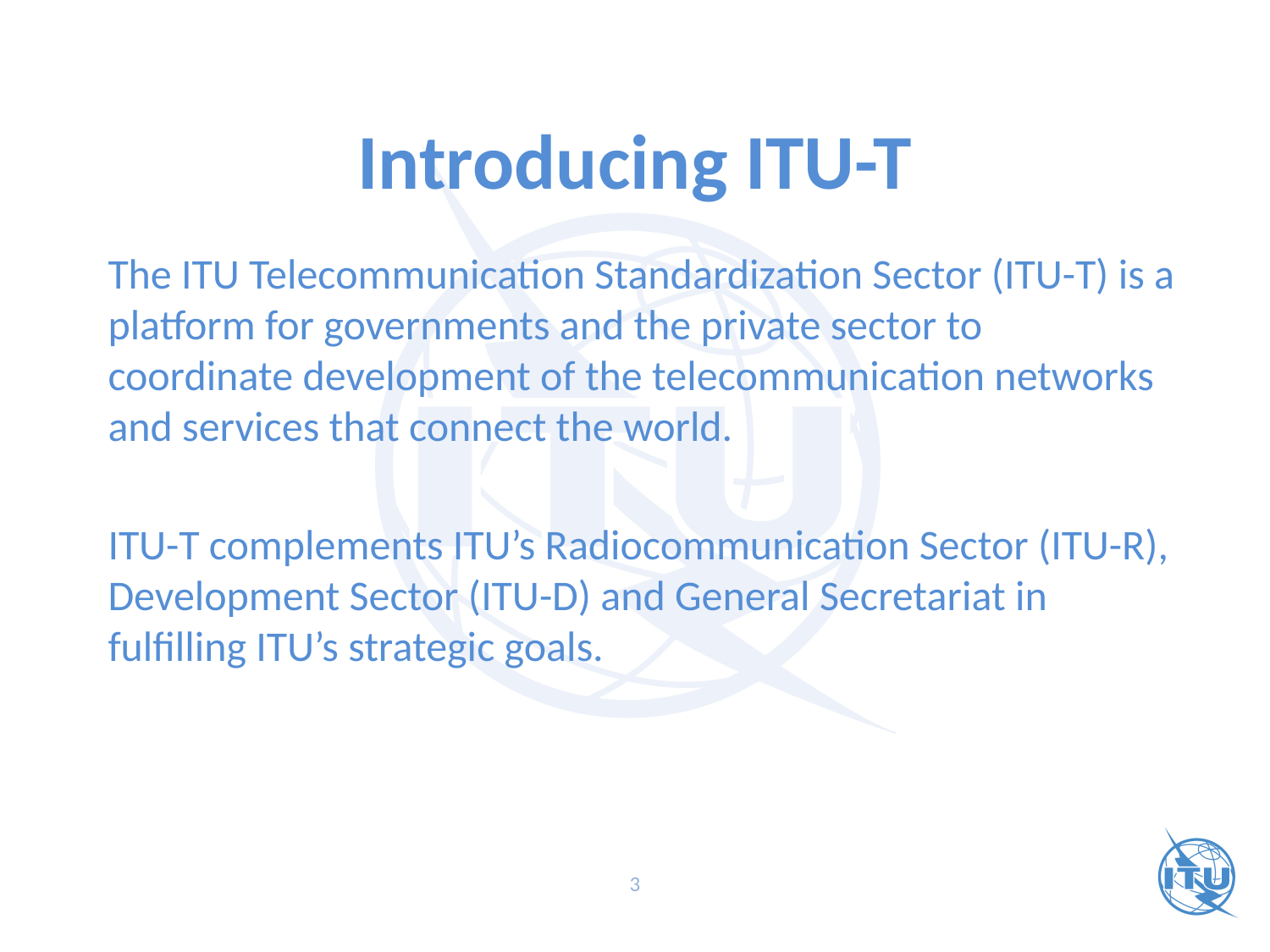

# Introducing ITU-T
The ITU Telecommunication Standardization Sector (ITU-T) is a platform for governments and the private sector to coordinate development of the telecommunication networks and services that connect the world.

ITU-T complements ITU’s Radiocommunication Sector (ITU-R), Development Sector (ITU-D) and General Secretariat in fulfilling ITU’s strategic goals.
3